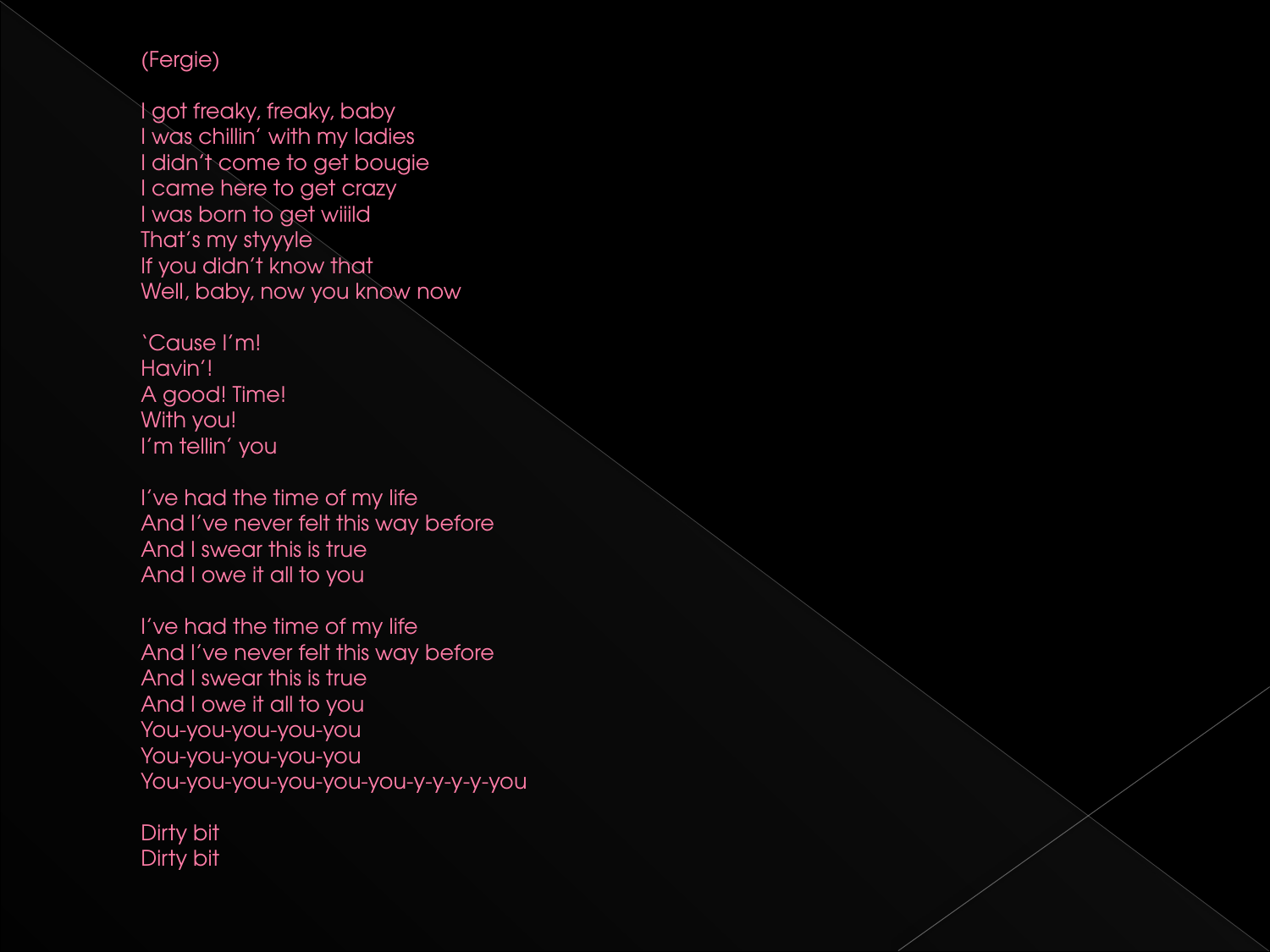

# (Fergie) I got freaky, freaky, baby I was chillin’ with my ladies I didn’t come to get bougie I came here to get crazy I was born to get wiiild That’s my styyyle If you didn’t know that Well, baby, now you know now ‘Cause I’m! Havin’! A good! Time! With you! I’m tellin’ you I’ve had the time of my life And I’ve never felt this way before And I swear this is true And I owe it all to you I’ve had the time of my life And I’ve never felt this way before And I swear this is true And I owe it all to you You-you-you-you-you You-you-you-you-you You-you-you-you-you-you-y-y-y-y-you Dirty bit Dirty bit